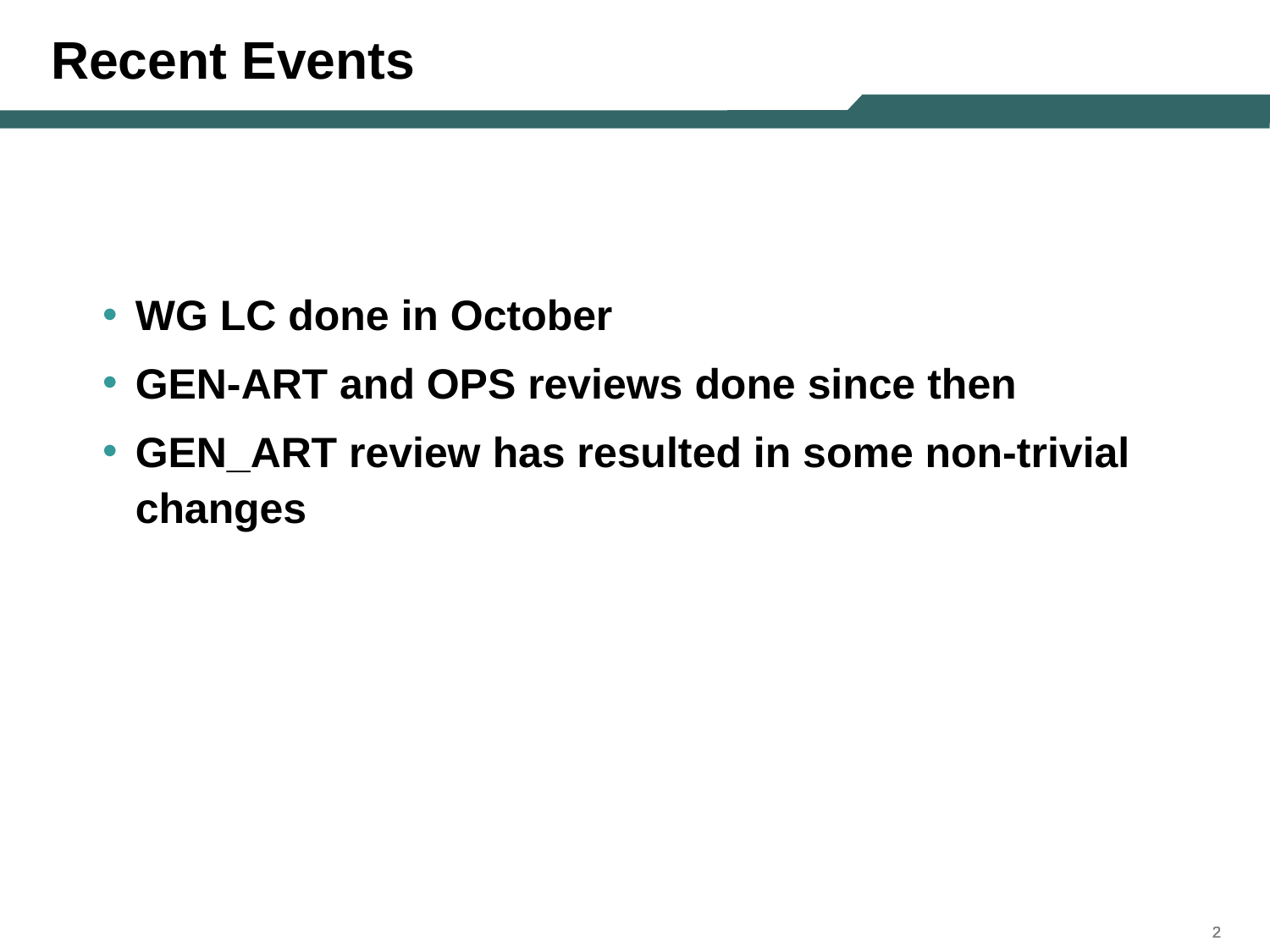

# Recent Events
WG LC done in October
GEN-ART and OPS reviews done since then
GEN_ART review has resulted in some non-trivial changes